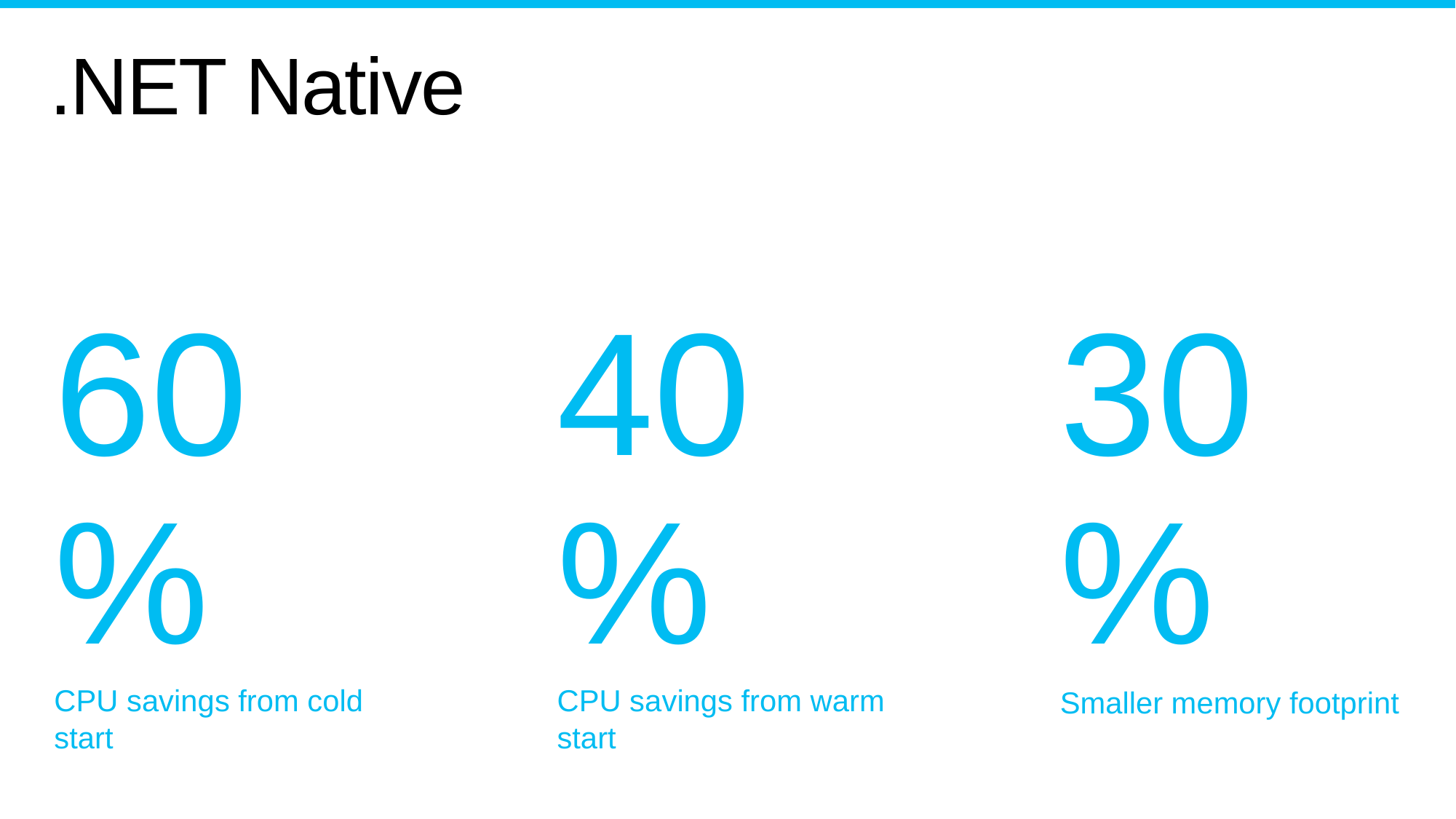

# .NET Native
30%
Smaller memory footprint
40%
CPU savings from warm start

60%
CPU savings from cold start